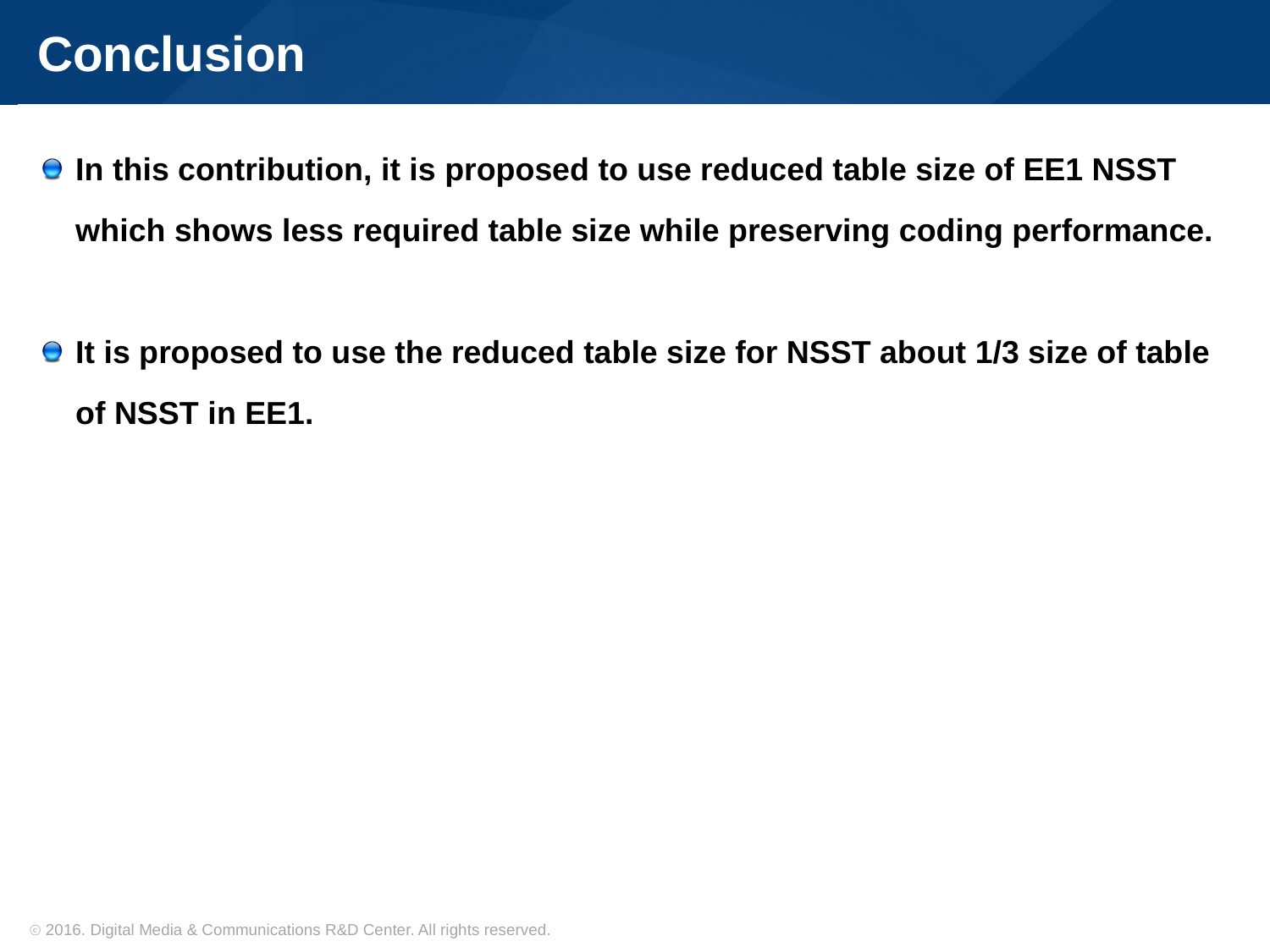

# Conclusion
In this contribution, it is proposed to use reduced table size of EE1 NSST which shows less required table size while preserving coding performance.

It is proposed to use the reduced table size for NSST about 1/3 size of table of NSST in EE1.